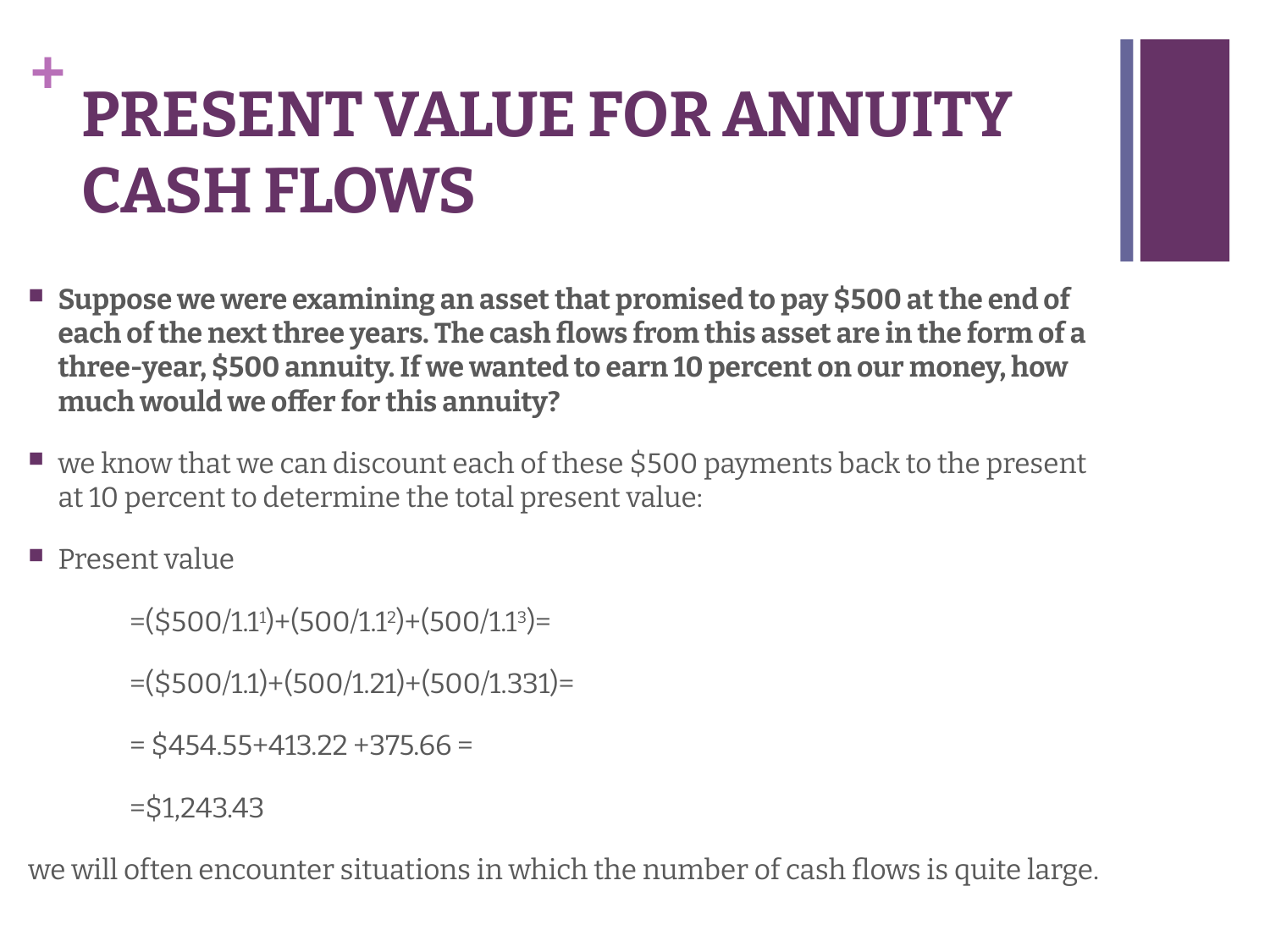

# PRESENT VALUE FOR ANNUITY CASH FLOWS
Suppose we were examining an asset that promised to pay $500 at the end of each of the next three years. The cash flows from this asset are in the form of a three-year, $500 annuity. If we wanted to earn 10 percent on our money, how much would we offer for this annuity?
we know that we can discount each of these $500 payments back to the present at 10 percent to determine the total present value:
Present value
	=($500/1.11)+(500/1.12)+(500/1.13)=
	=($500/1.1)+(500/1.21)+(500/1.331)=
	= $454.55+413.22 +375.66 =
	=$1,243.43
we will often encounter situations in which the number of cash flows is quite large.